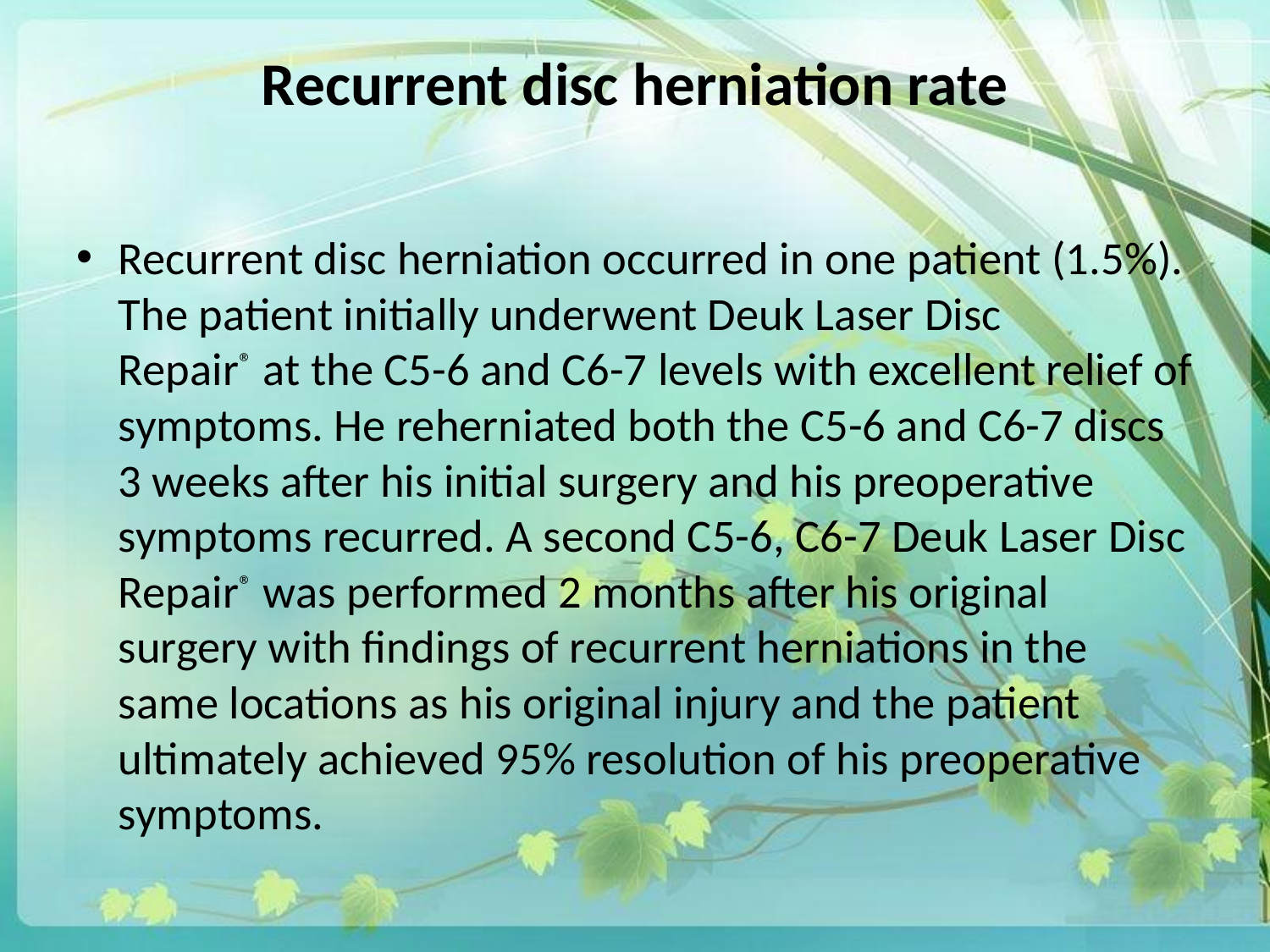

# Recurrent disc herniation rate
Recurrent disc herniation occurred in one patient (1.5%). The patient initially underwent Deuk Laser Disc Repair® at the C5-6 and C6-7 levels with excellent relief of symptoms. He reherniated both the C5-6 and C6-7 discs 3 weeks after his initial surgery and his preoperative symptoms recurred. A second C5-6, C6-7 Deuk Laser Disc Repair® was performed 2 months after his original surgery with findings of recurrent herniations in the same locations as his original injury and the patient ultimately achieved 95% resolution of his preoperative symptoms.